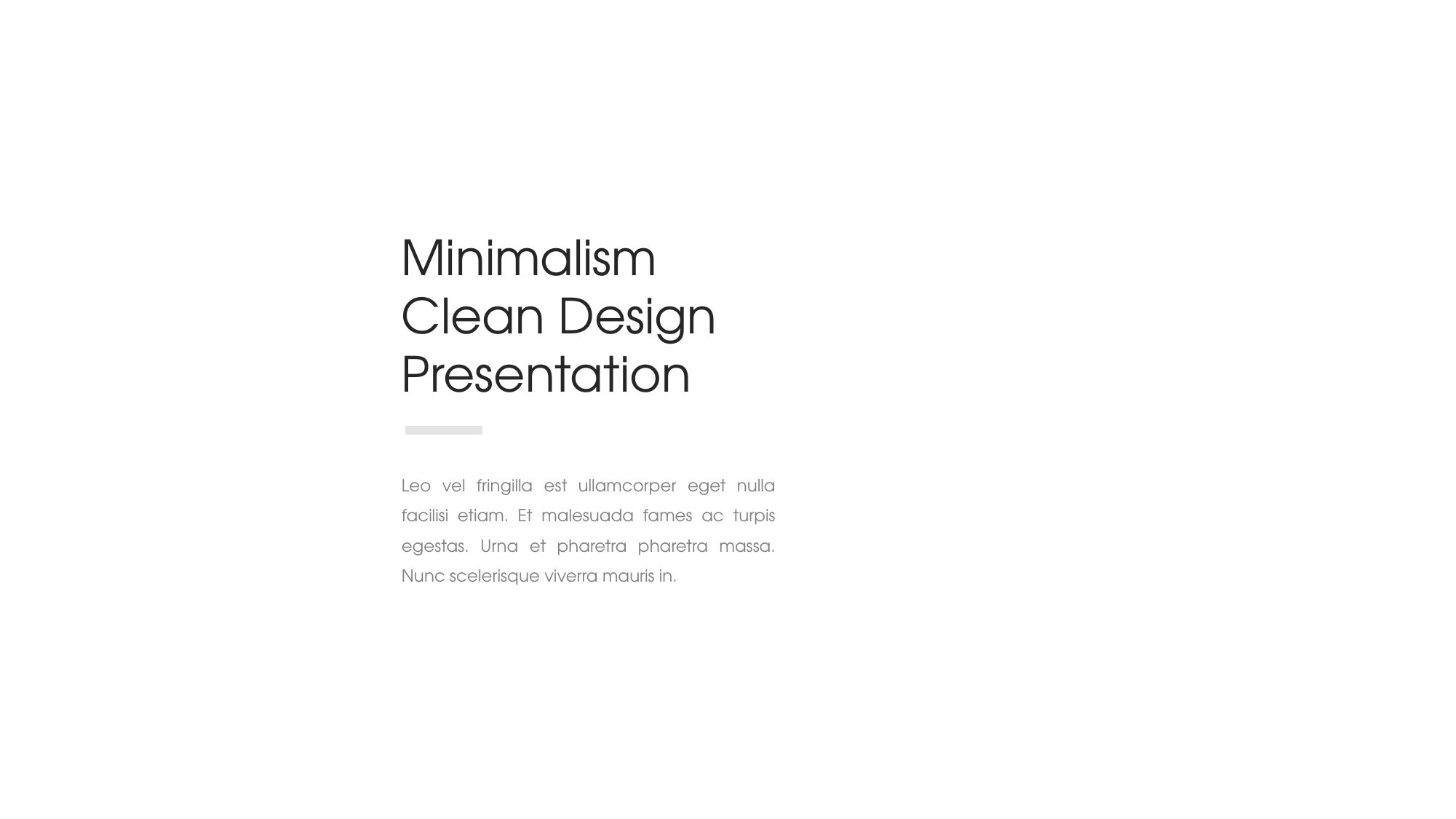

Minimalism Clean Design Presentation
Leo vel fringilla est ullamcorper eget nulla facilisi etiam. Et malesuada fames ac turpis egestas. Urna et pharetra pharetra massa. Nunc scelerisque viverra mauris in.